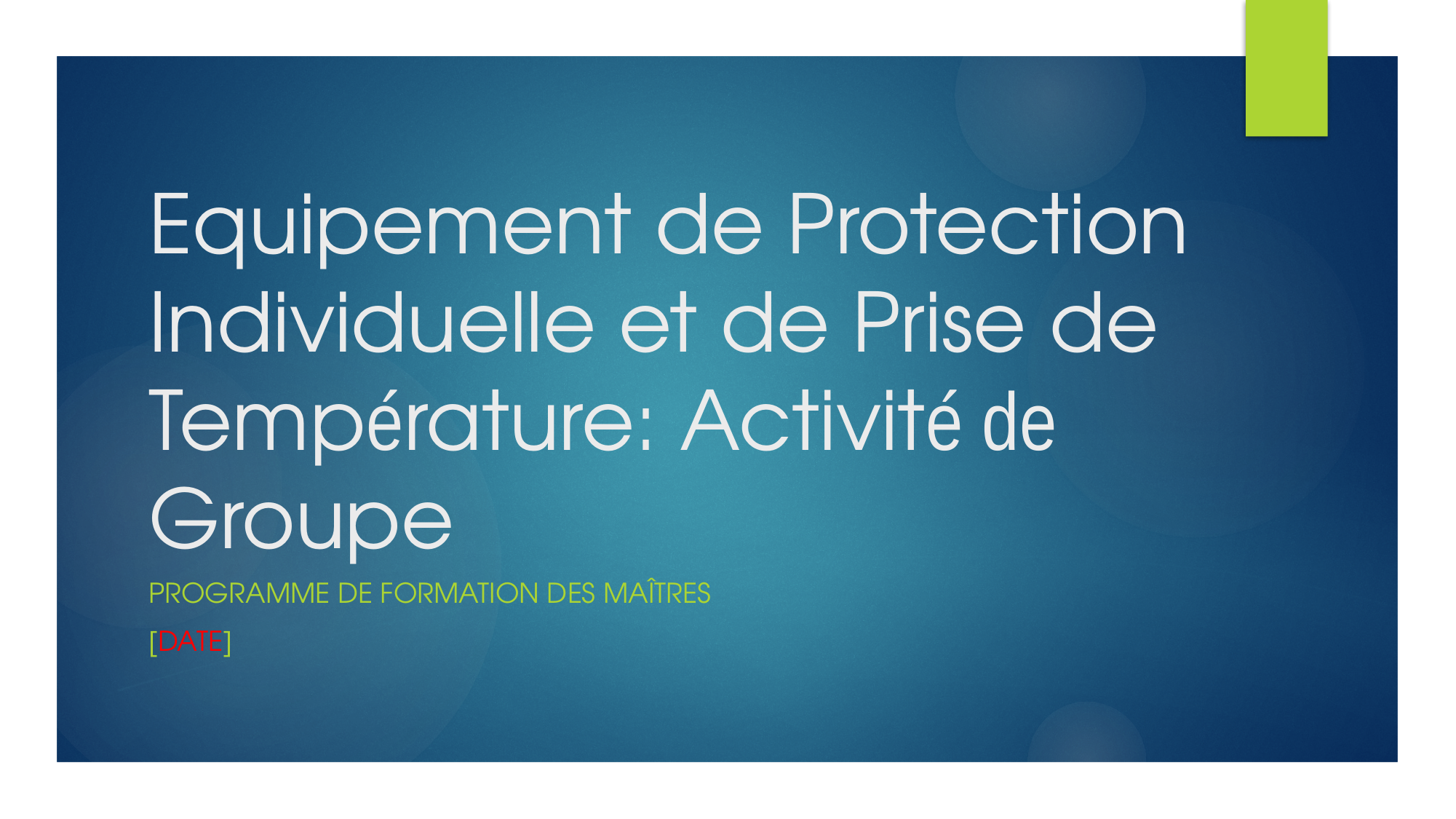

# Equipement de Protection Individuelle et de Prise de Température: Activité de Groupe
Programme de formation des maîtres
[Date]